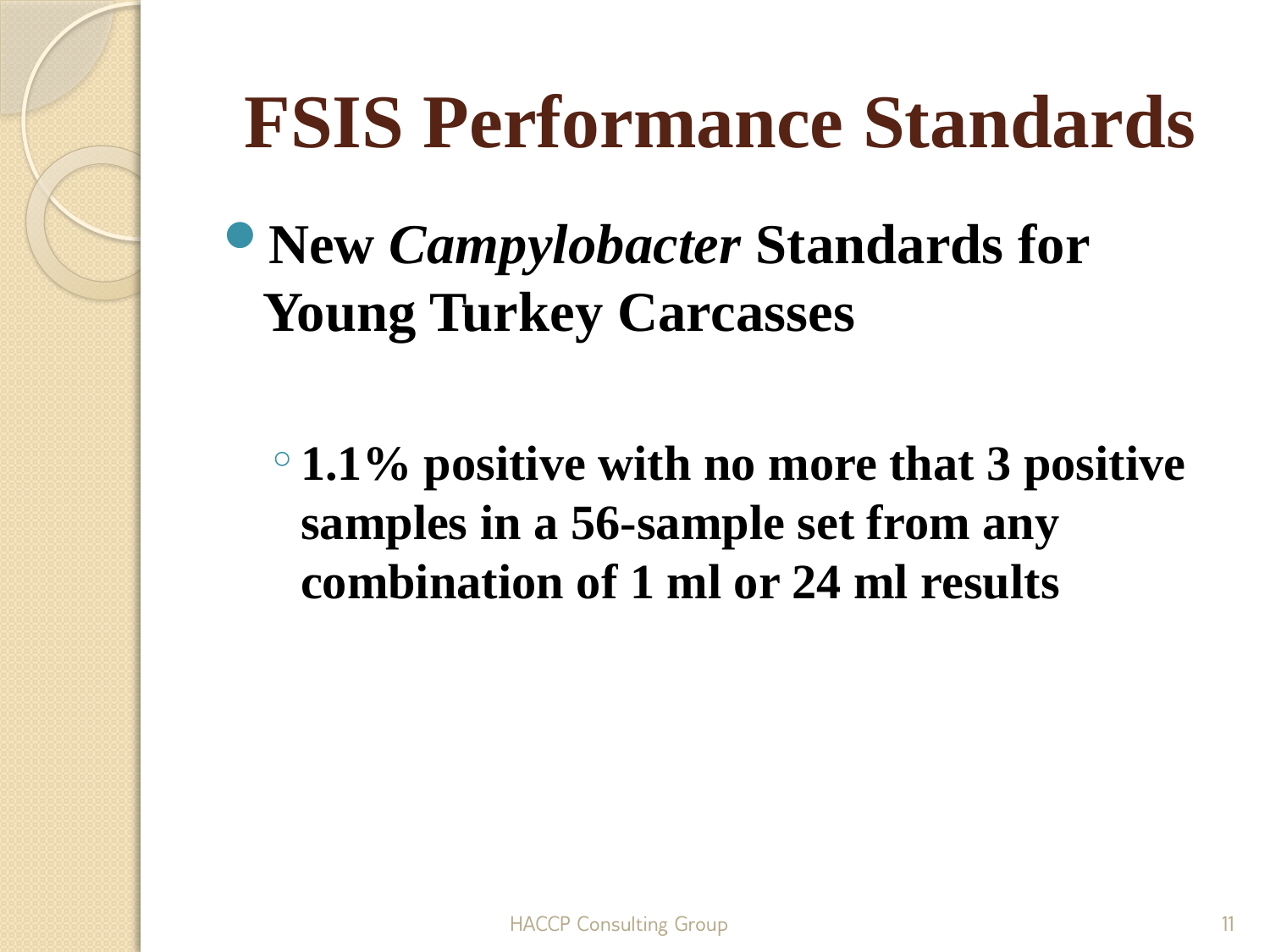

# FSIS Performance Standards
New Campylobacter Standards for Young Turkey Carcasses

1.1% positive with no more that 3 positive samples in a 56-sample set from any combination of 1 ml or 24 ml results

HACCP Consulting Group
11